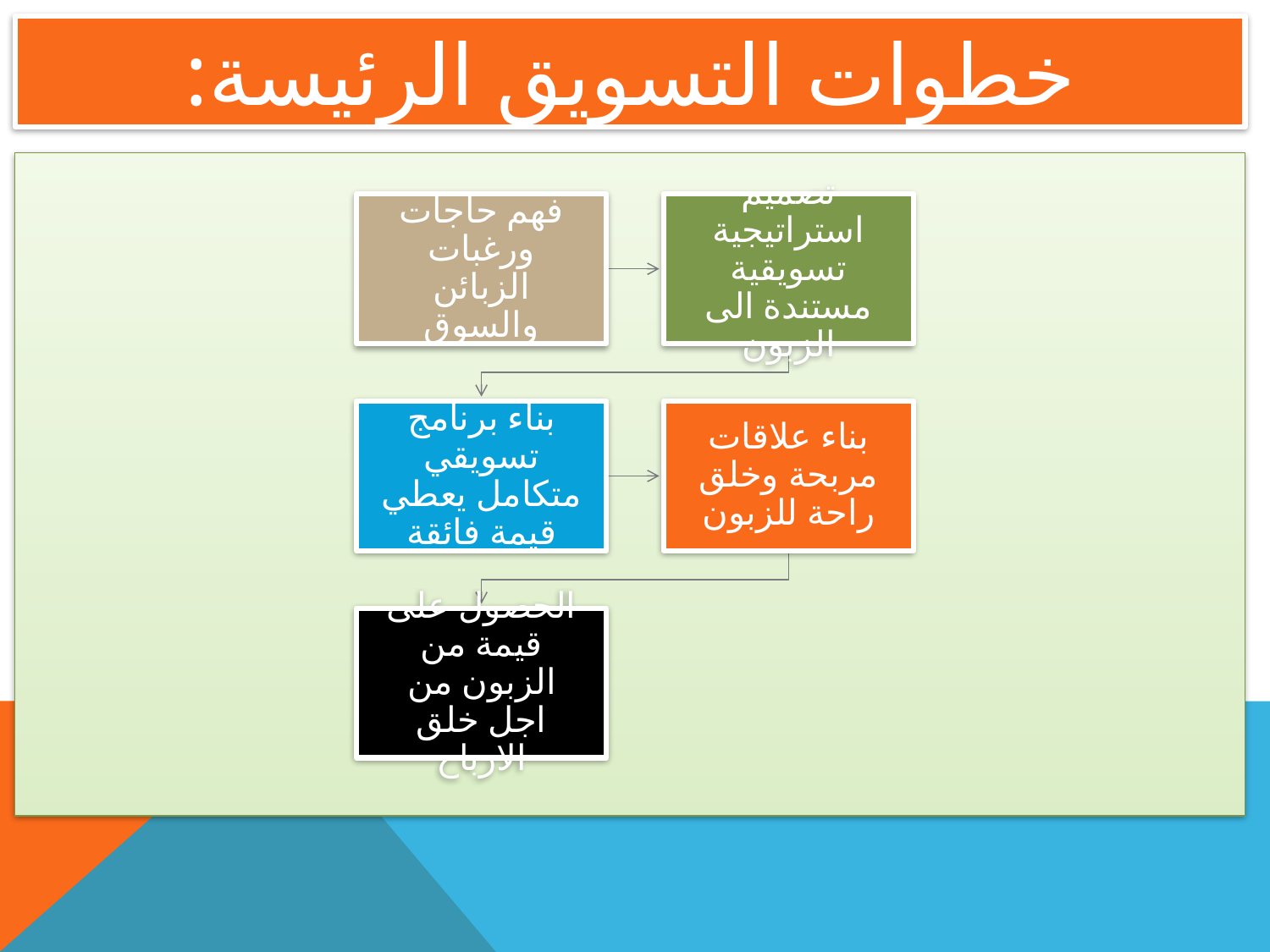

# خطوات التسويق الرئيسة:

فهم حاجات ورغبات الزبائن والسوق

تصميم استراتيجية تسويقية مستندة الى الزبون

بناء برنامج تسويقي متكامل يعطي قيمة فائقة

بناء علاقات مربحة وخلق راحة للزبون
الحصول على قيمة من الزبون من اجل خلق الارباح